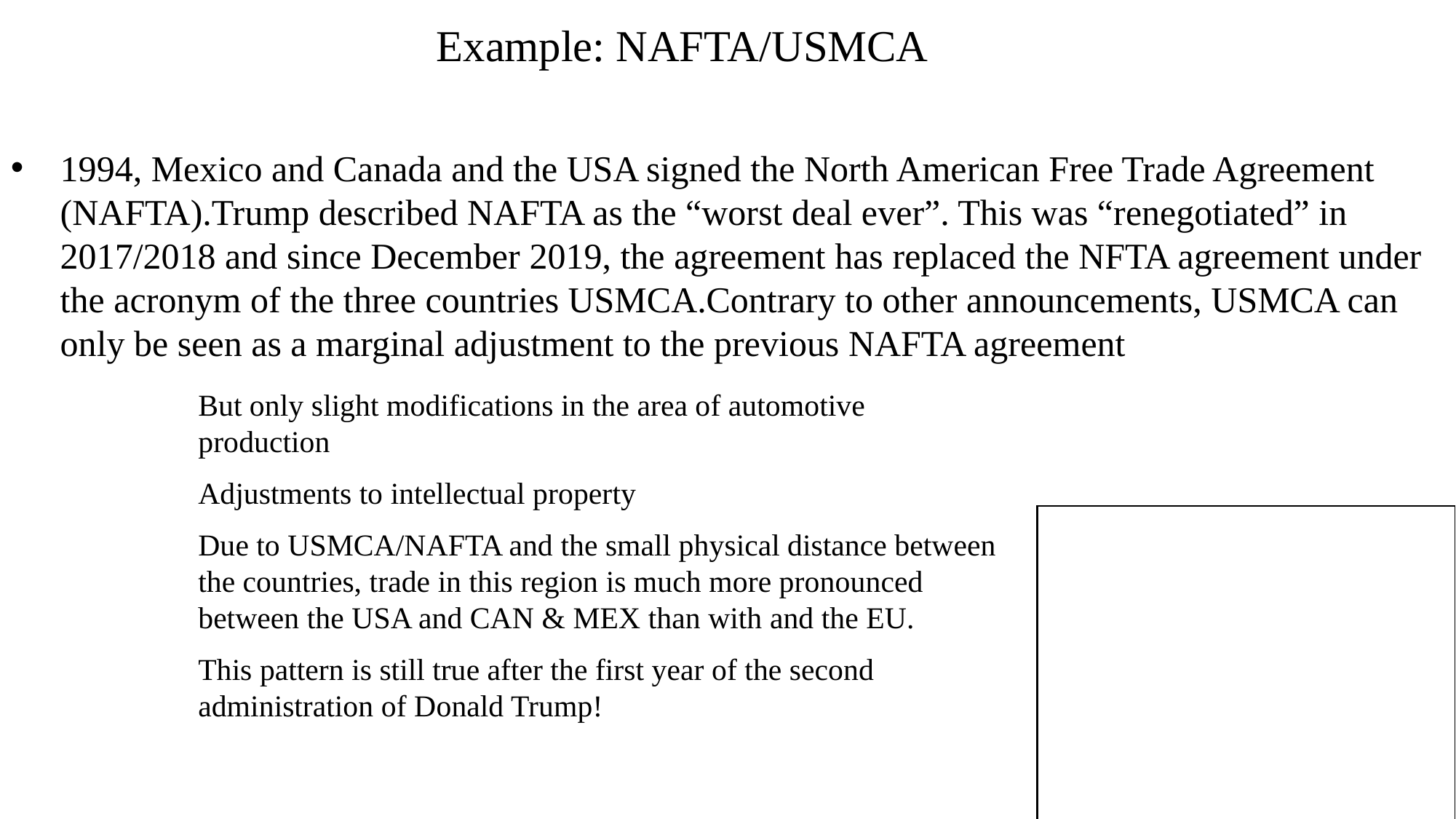

Example: NAFTA/USMCA
1994, Mexico and Canada and the USA signed the North American Free Trade Agreement (NAFTA).Trump described NAFTA as the “worst deal ever”. This was “renegotiated” in 2017/2018 and since December 2019, the agreement has replaced the NFTA agreement under the acronym of the three countries USMCA.Contrary to other announcements, USMCA can only be seen as a marginal adjustment to the previous NAFTA agreement
But only slight modifications in the area of automotive production
Adjustments to intellectual property
Due to USMCA/NAFTA and the small physical distance between the countries, trade in this region is much more pronounced between the USA and CAN & MEX than with and the EU.
This pattern is still true after the first year of the second administration of Donald Trump!